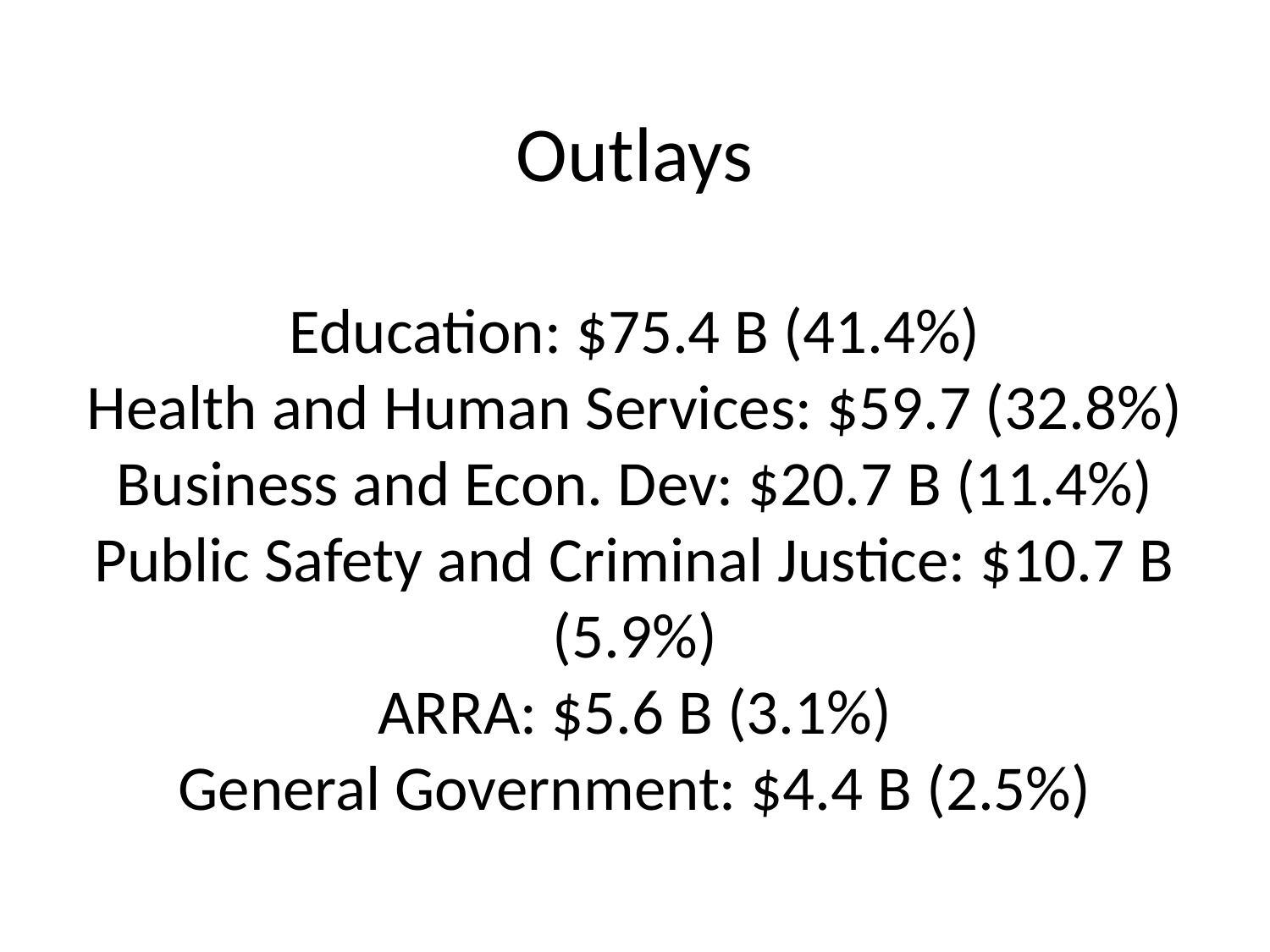

# Outlays Education: $75.4 B (41.4%) Health and Human Services: $59.7 (32.8%) Business and Econ. Dev: $20.7 B (11.4%) Public Safety and Criminal Justice: $10.7 B (5.9%) ARRA: $5.6 B (3.1%) General Government: $4.4 B (2.5%)